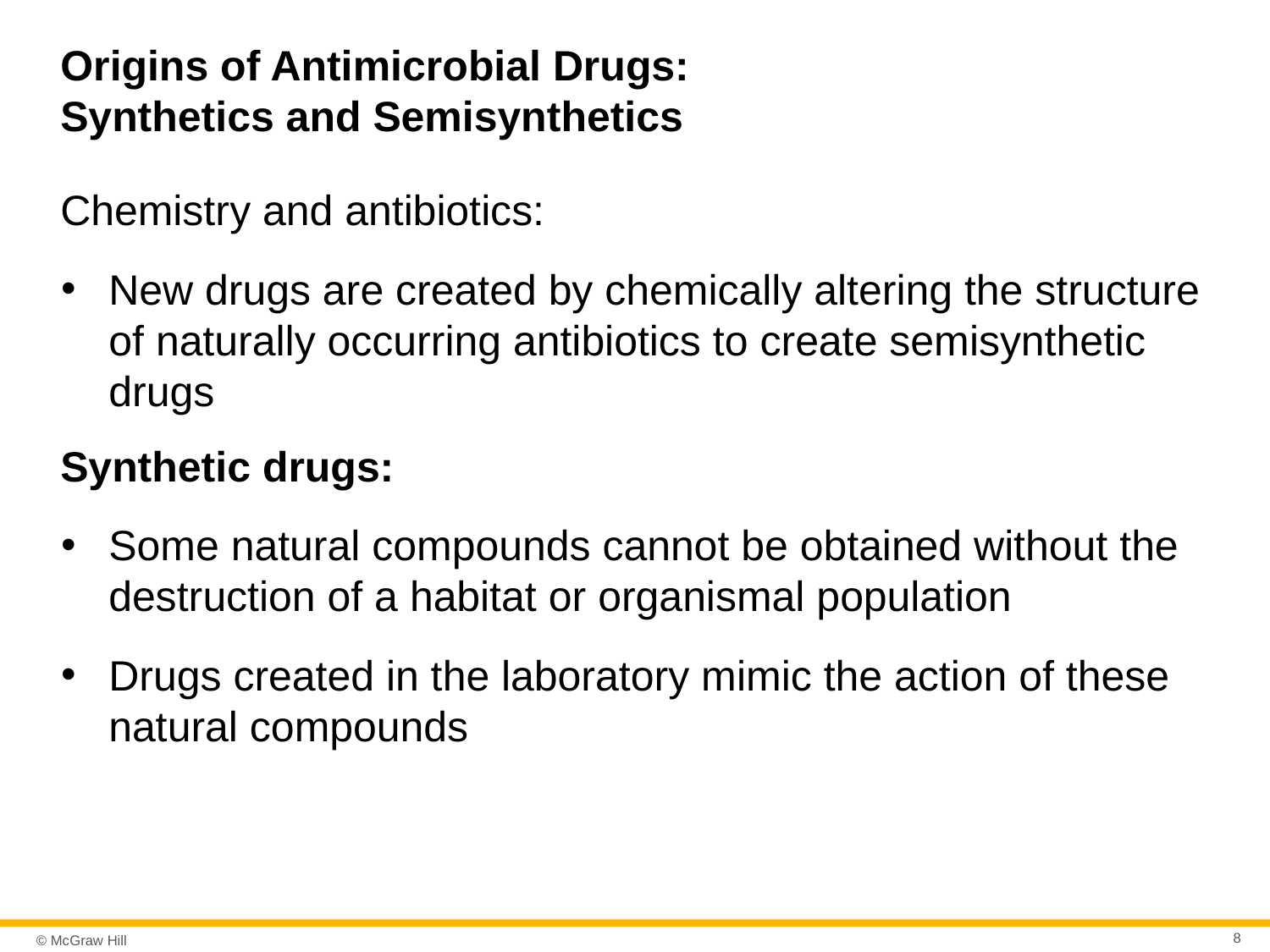

# Origins of Antimicrobial Drugs: Synthetics and Semisynthetics
Chemistry and antibiotics:
New drugs are created by chemically altering the structure of naturally occurring antibiotics to create semisynthetic drugs
Synthetic drugs:
Some natural compounds cannot be obtained without the destruction of a habitat or organismal population
Drugs created in the laboratory mimic the action of these natural compounds